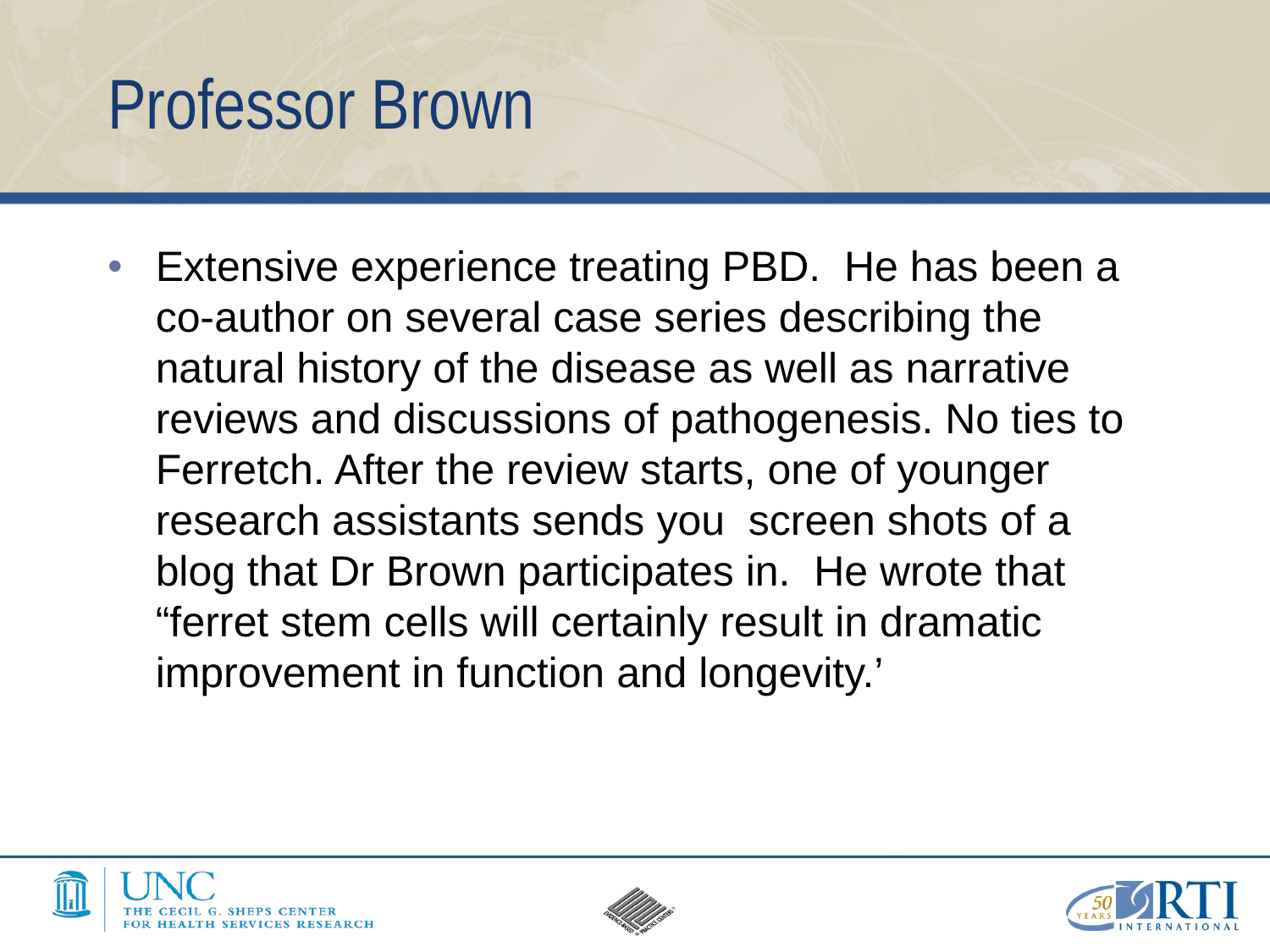

# Professor Brown
Extensive experience treating PBD.  He has been a co-author on several case series describing the natural history of the disease as well as narrative reviews and discussions of pathogenesis. No ties to Ferretch. After the review starts, one of younger research assistants sends you  screen shots of a blog that Dr Brown participates in.  He wrote that “ferret stem cells will certainly result in dramatic improvement in function and longevity.’